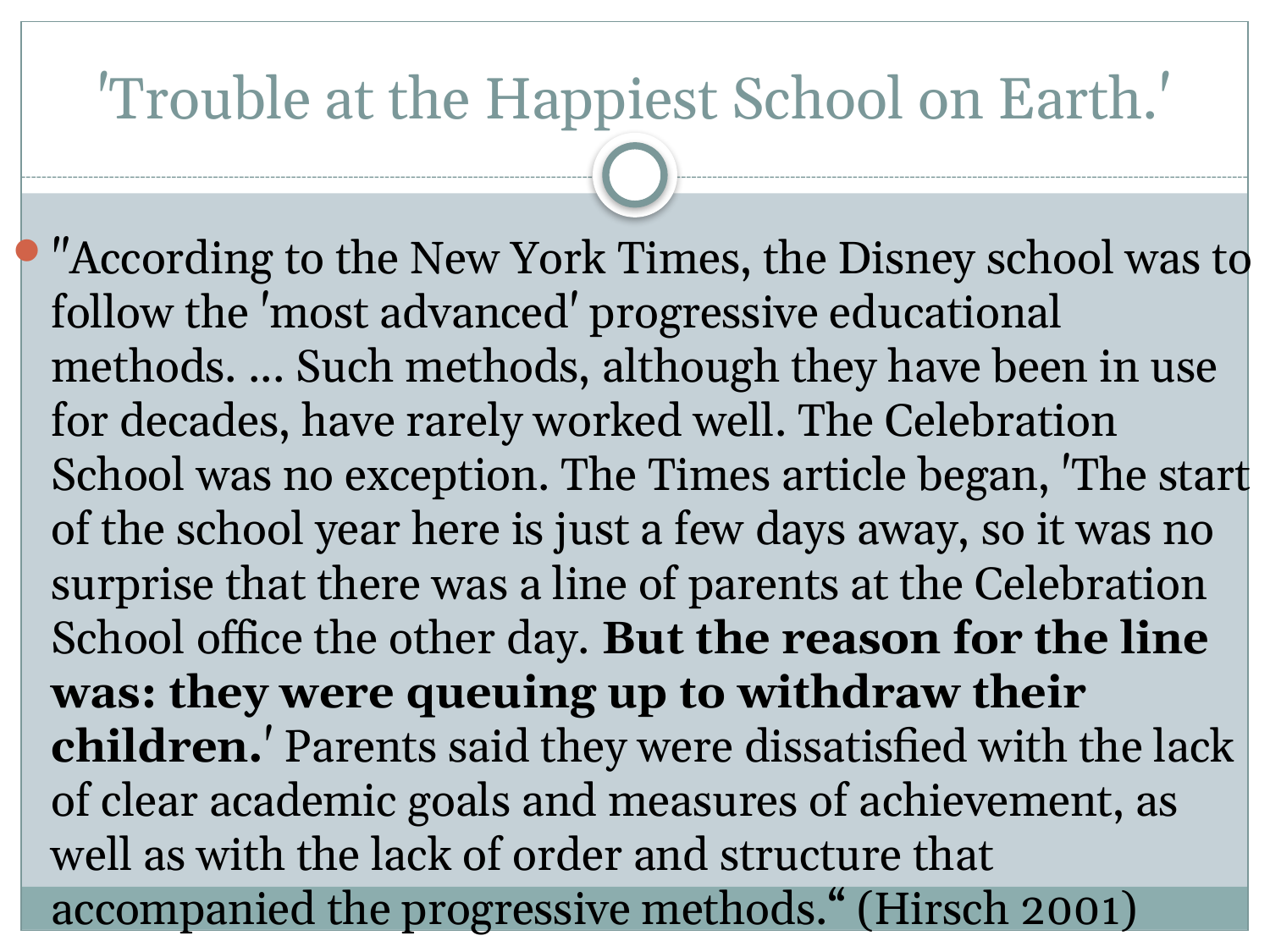

# 'Trouble at the Happiest School on Earth.'
"According to the New York Times, the Disney school was to follow the 'most advanced' progressive educational methods. ... Such methods, although they have been in use for decades, have rarely worked well. The Celebration School was no exception. The Times article began, 'The start of the school year here is just a few days away, so it was no surprise that there was a line of parents at the Celebration School office the other day. But the reason for the line was: they were queuing up to withdraw their children.' Parents said they were dissatisfied with the lack of clear academic goals and measures of achievement, as well as with the lack of order and structure that accompanied the progressive methods.“ (Hirsch 2001)